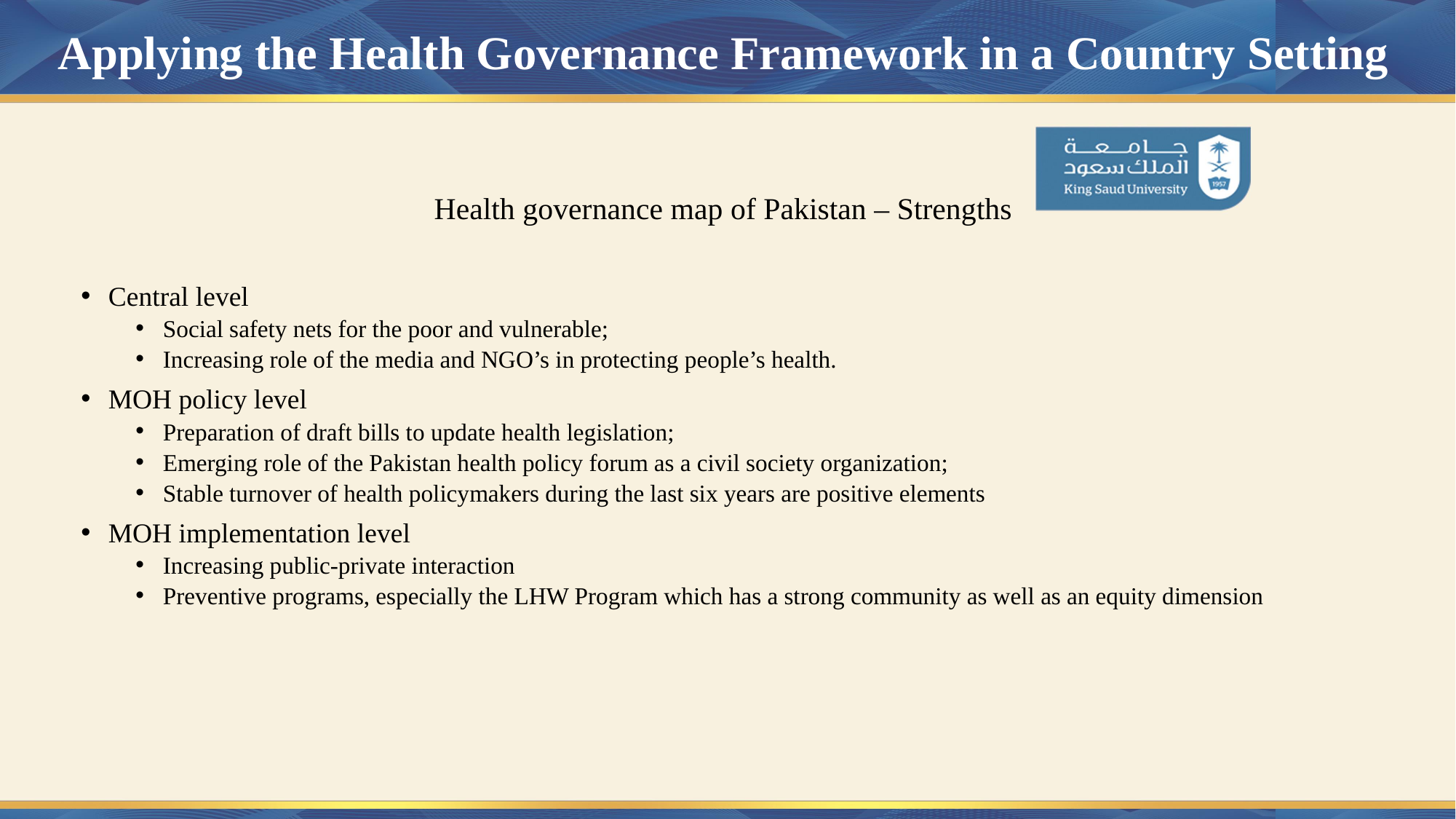

# Applying the Health Governance Framework in a Country Setting
Health governance map of Pakistan – Strengths

Central level
Social safety nets for the poor and vulnerable;
Increasing role of the media and NGO’s in protecting people’s health.
MOH policy level
Preparation of draft bills to update health legislation;
Emerging role of the Pakistan health policy forum as a civil society organization;
Stable turnover of health policymakers during the last six years are positive elements
MOH implementation level
Increasing public-private interaction
Preventive programs, especially the LHW Program which has a strong community as well as an equity dimension